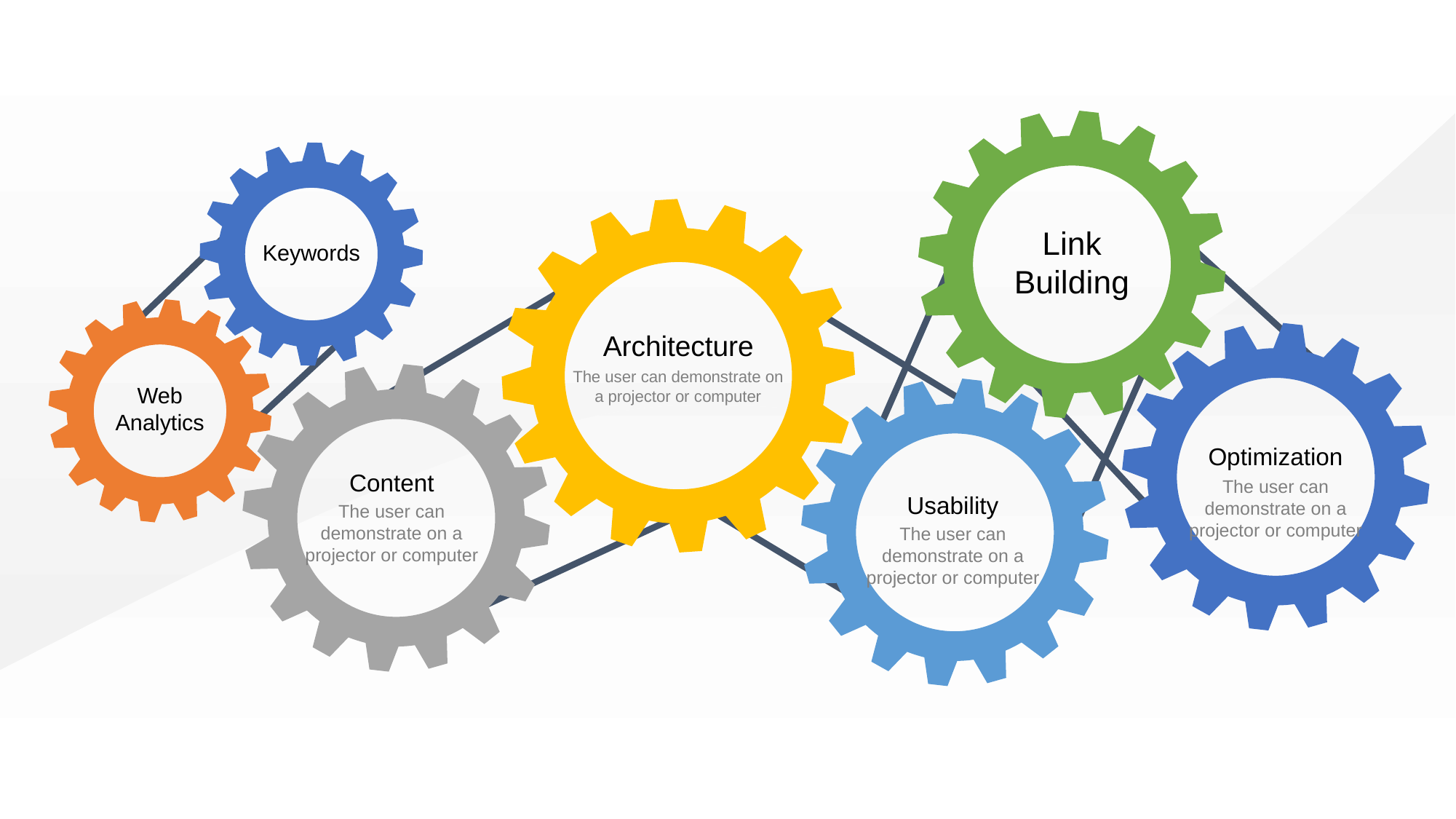

Link
Building
Keywords

Architecture

The user can demonstrate on a projector or computer

Web
Analytics

Optimization
Content
The user can demonstrate on a projector or computer
Usability
The user can demonstrate on a projector or computer
The user can demonstrate on a projector or computer